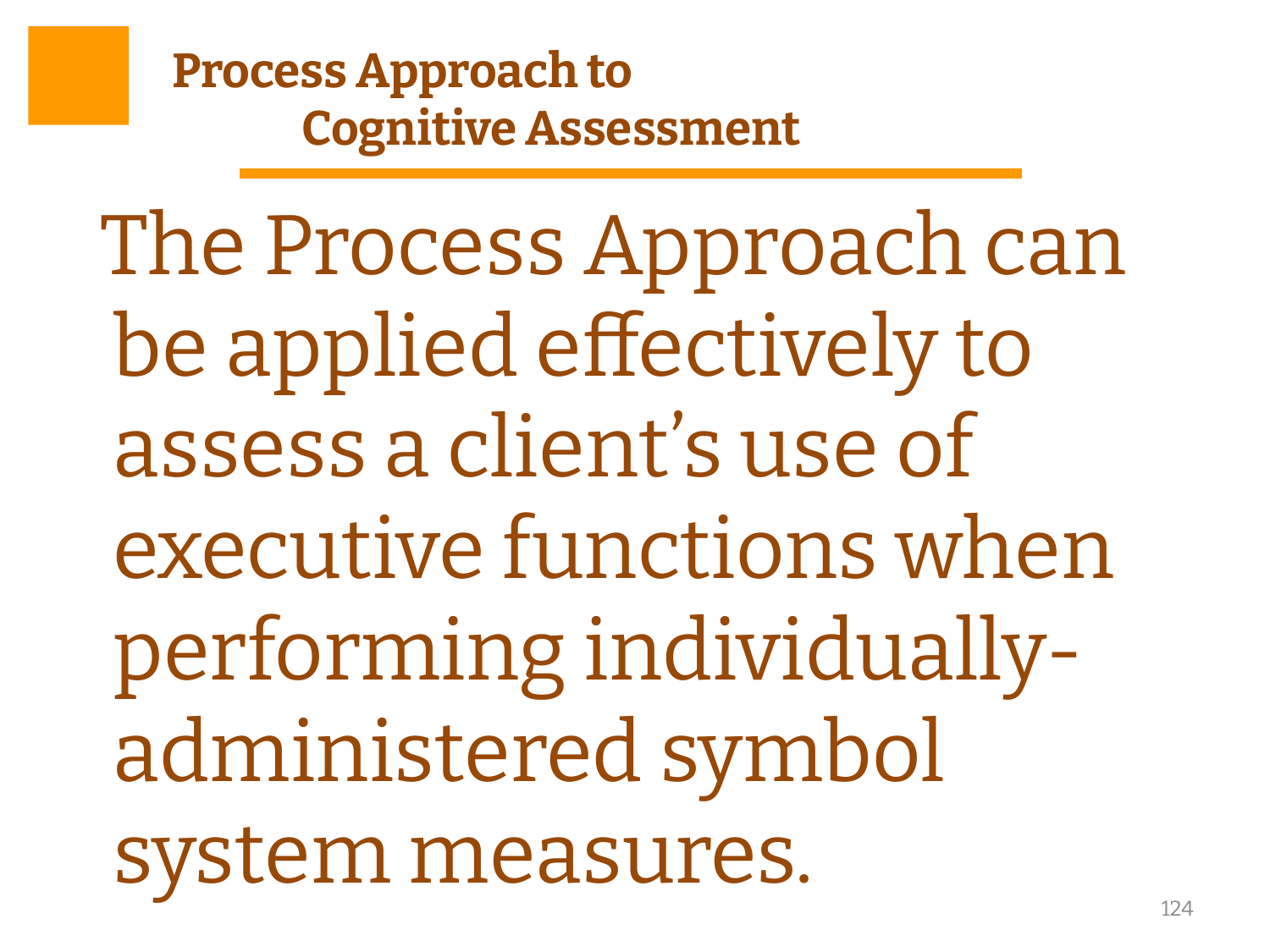

# Process Approach to Cognitive Assessment
  The Process Approach can be applied effectively to assess a client’s use of executive functions when performing individually-administered symbol system measures.
124